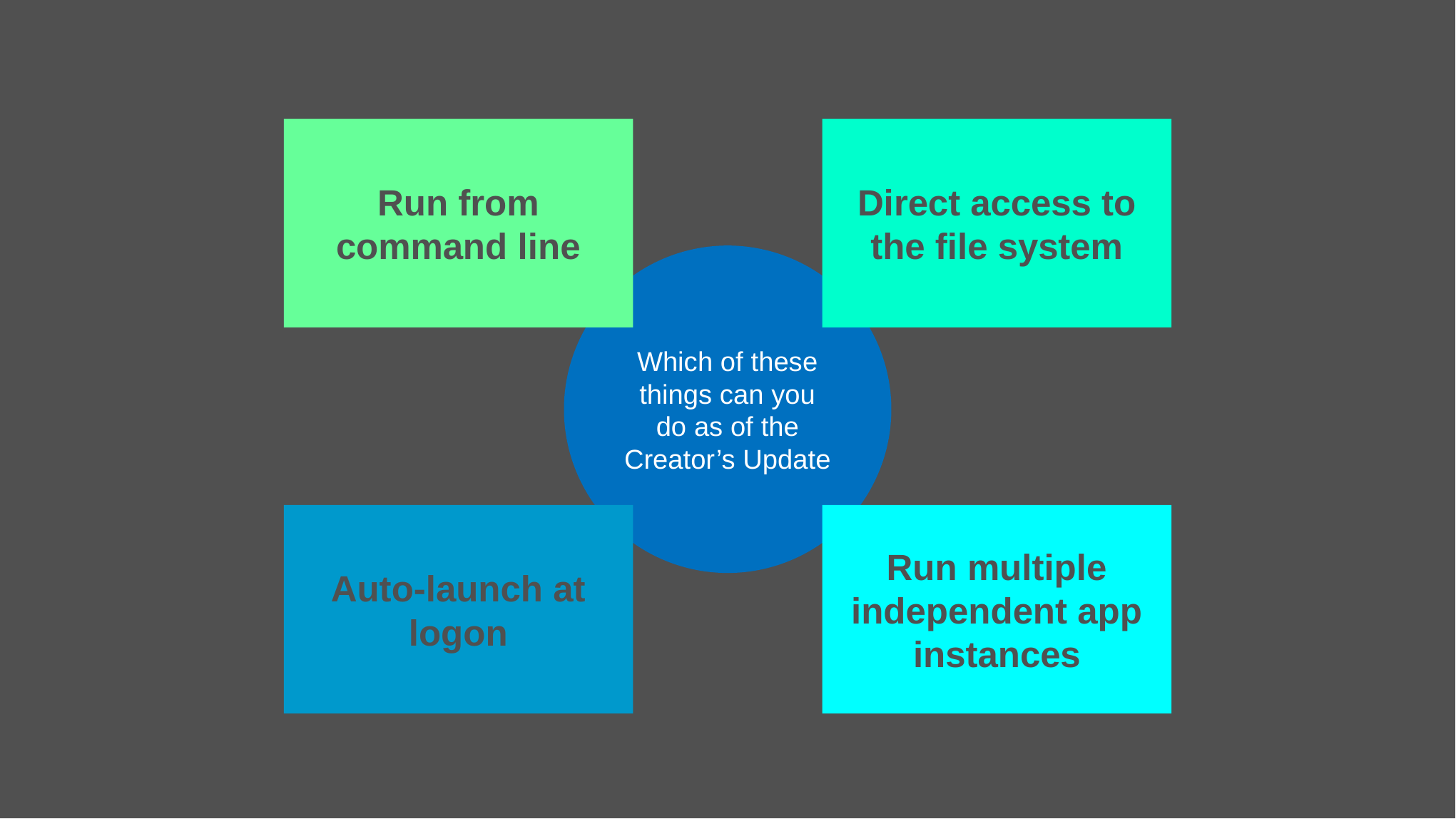

Run from command line
Direct access to the file system
Which of these things can you do as of the Creator’s Update
Auto-launch at logon
Run multiple independent app instances